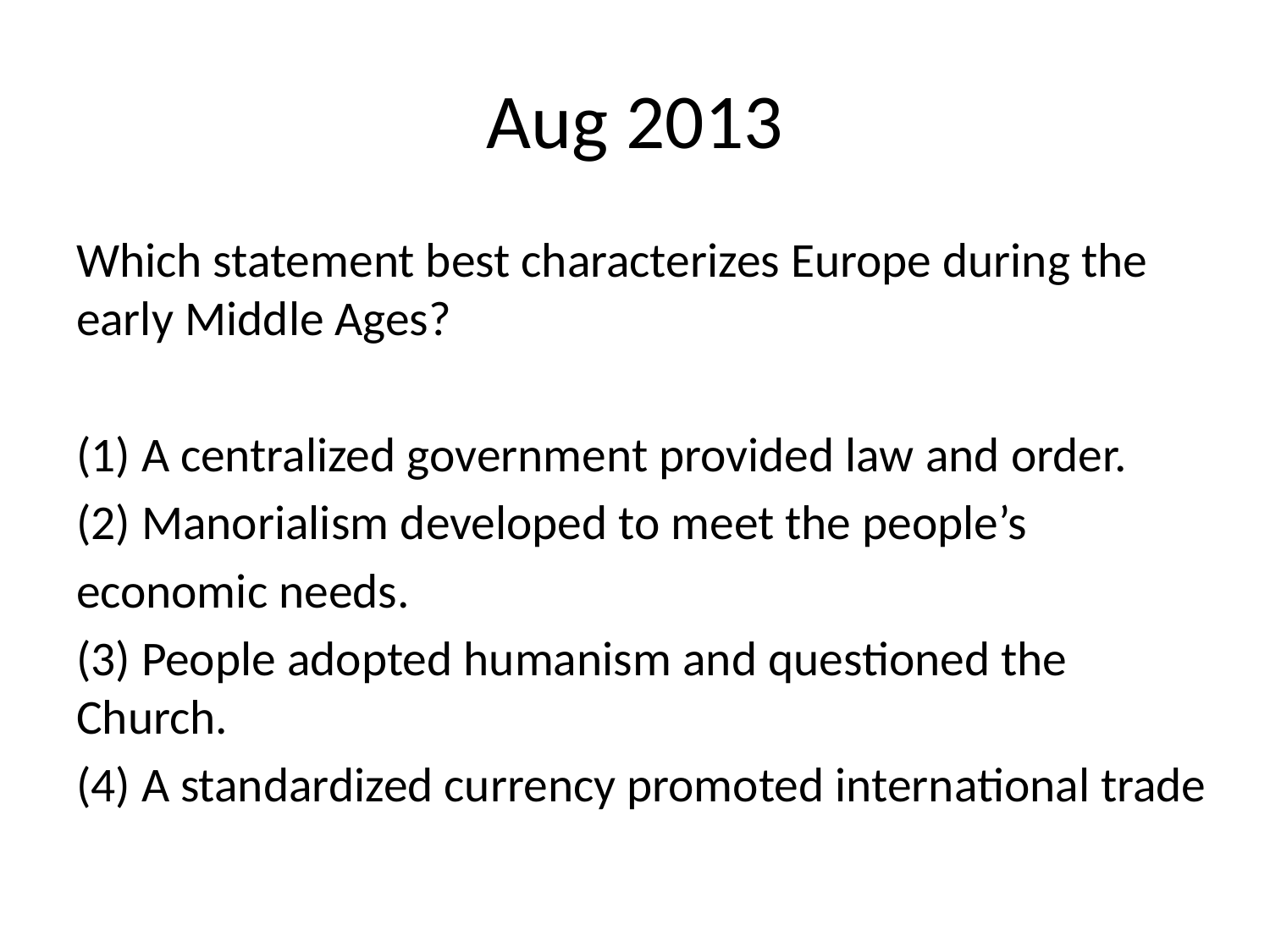

# Aug 2013
Which statement best characterizes Europe during the early Middle Ages?

(1) A centralized government provided law and order.
(2) Manorialism developed to meet the people’s
economic needs.
(3) People adopted humanism and questioned the Church.
(4) A standardized currency promoted international trade